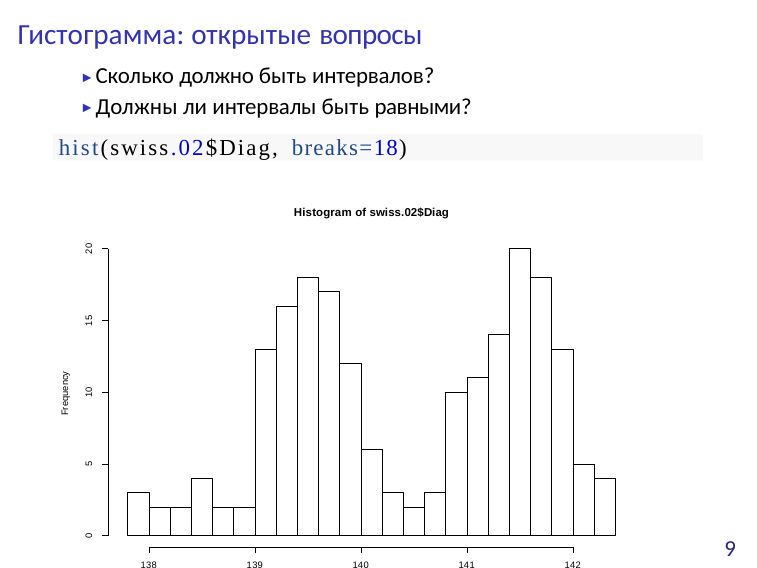

# Гистограмма: открытые вопросы
► Сколько должно быть интервалов?
► Должны ли интервалы быть равными?
hist(swiss.02$Diag, breaks=18)
Histogram of swiss.02$Diag
20

15

Frequency

10

5

0
9

138
139
140
141
142